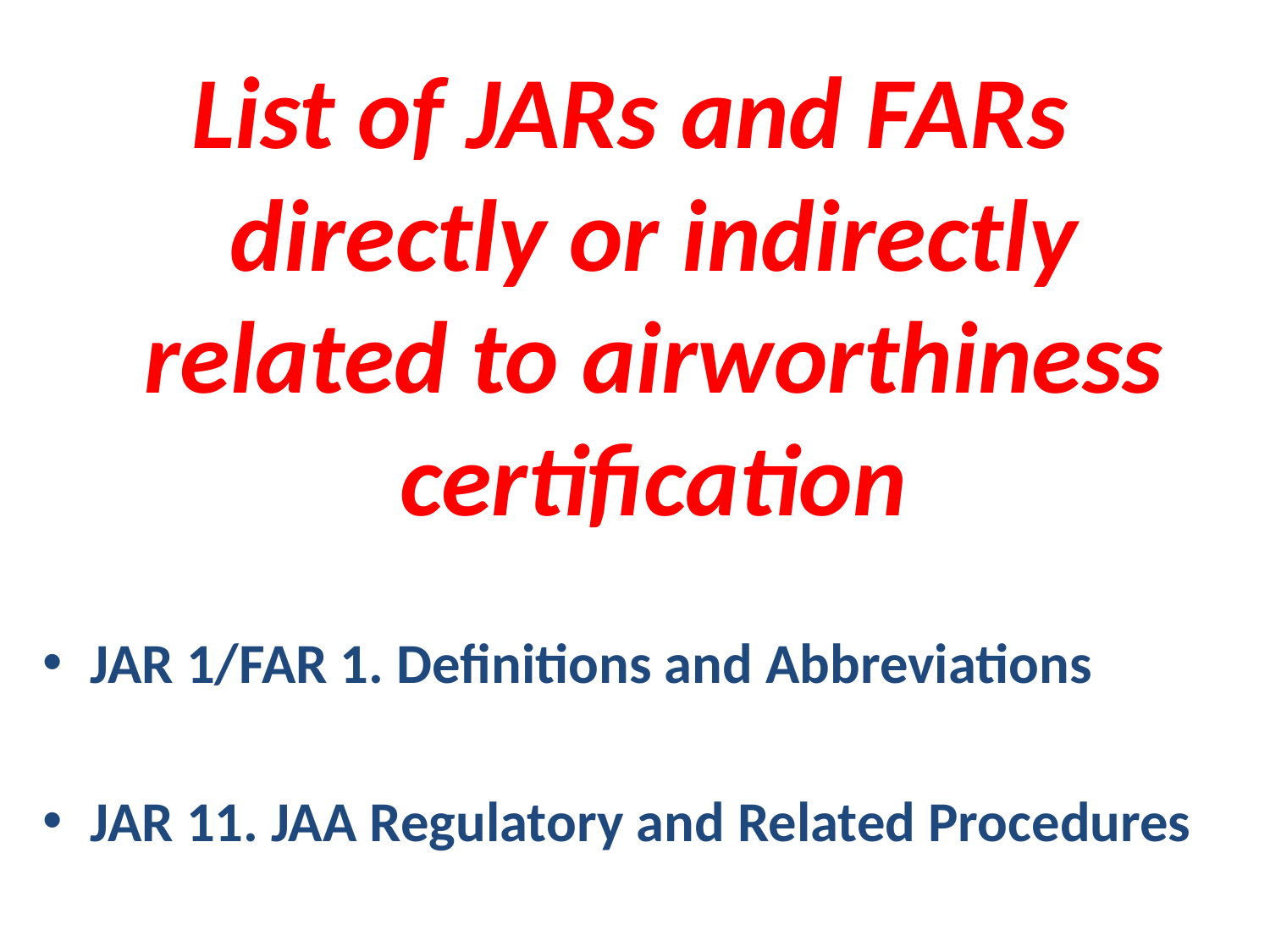

List of JARs and FARs directly or indirectly related to airworthiness certification

JAR 1/FAR 1. Definitions and Abbreviations

JAR 11. JAA Regulatory and Related Procedures